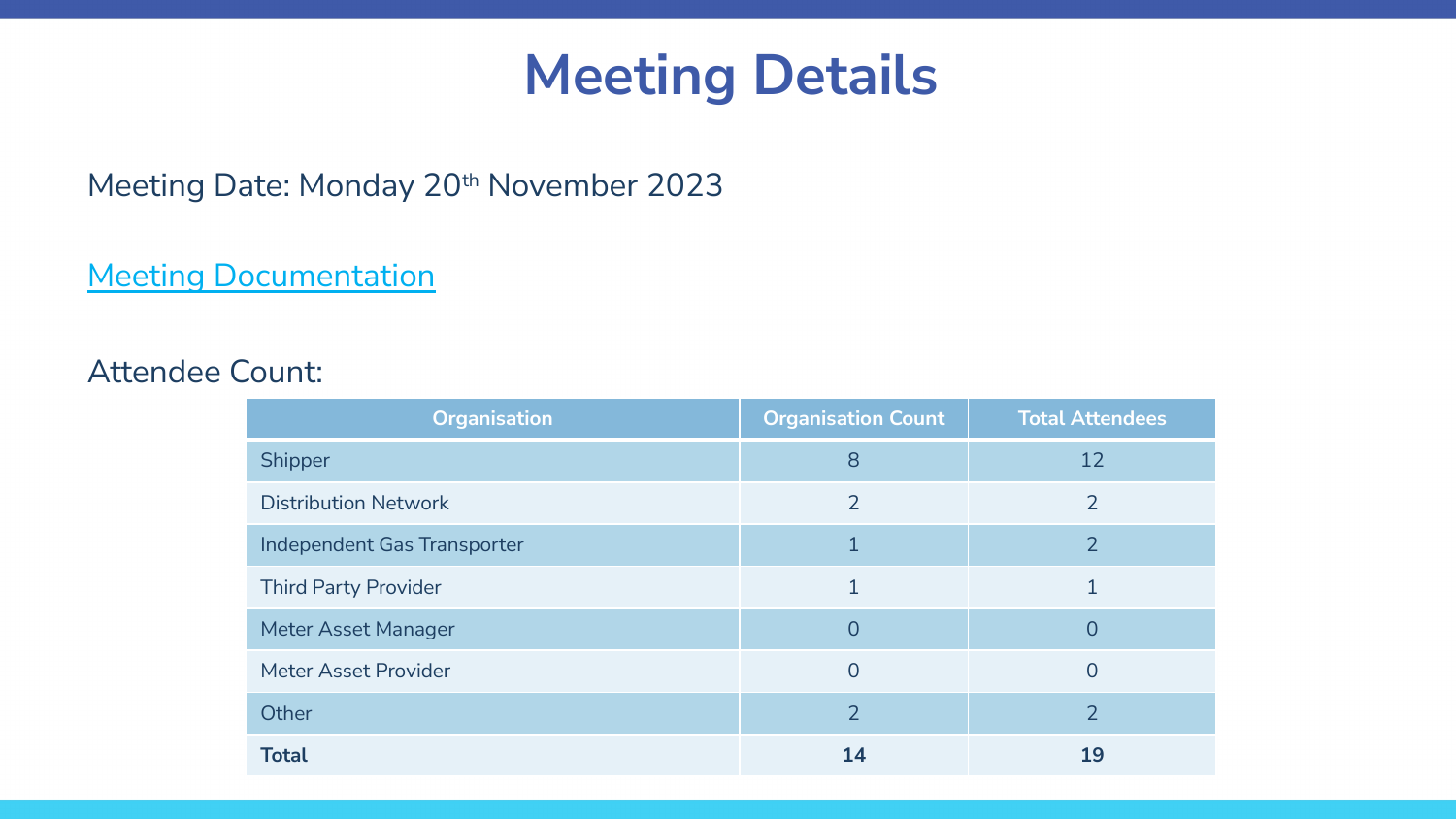

Meeting Details
Meeting Date: Monday 20th November 2023

Meeting Documentation

Attendee Count:
| Organisation | Organisation Count | Total Attendees |
| --- | --- | --- |
| Shipper | 8 | 12 |
| Distribution Network | 2 | 2 |
| Independent Gas Transporter | 1 | 2 |
| Third Party Provider | 1 | 1 |
| Meter Asset Manager | 0 | 0 |
| Meter Asset Provider | 0 | 0 |
| Other | 2 | 2 |
| Total | 14 | 19 |